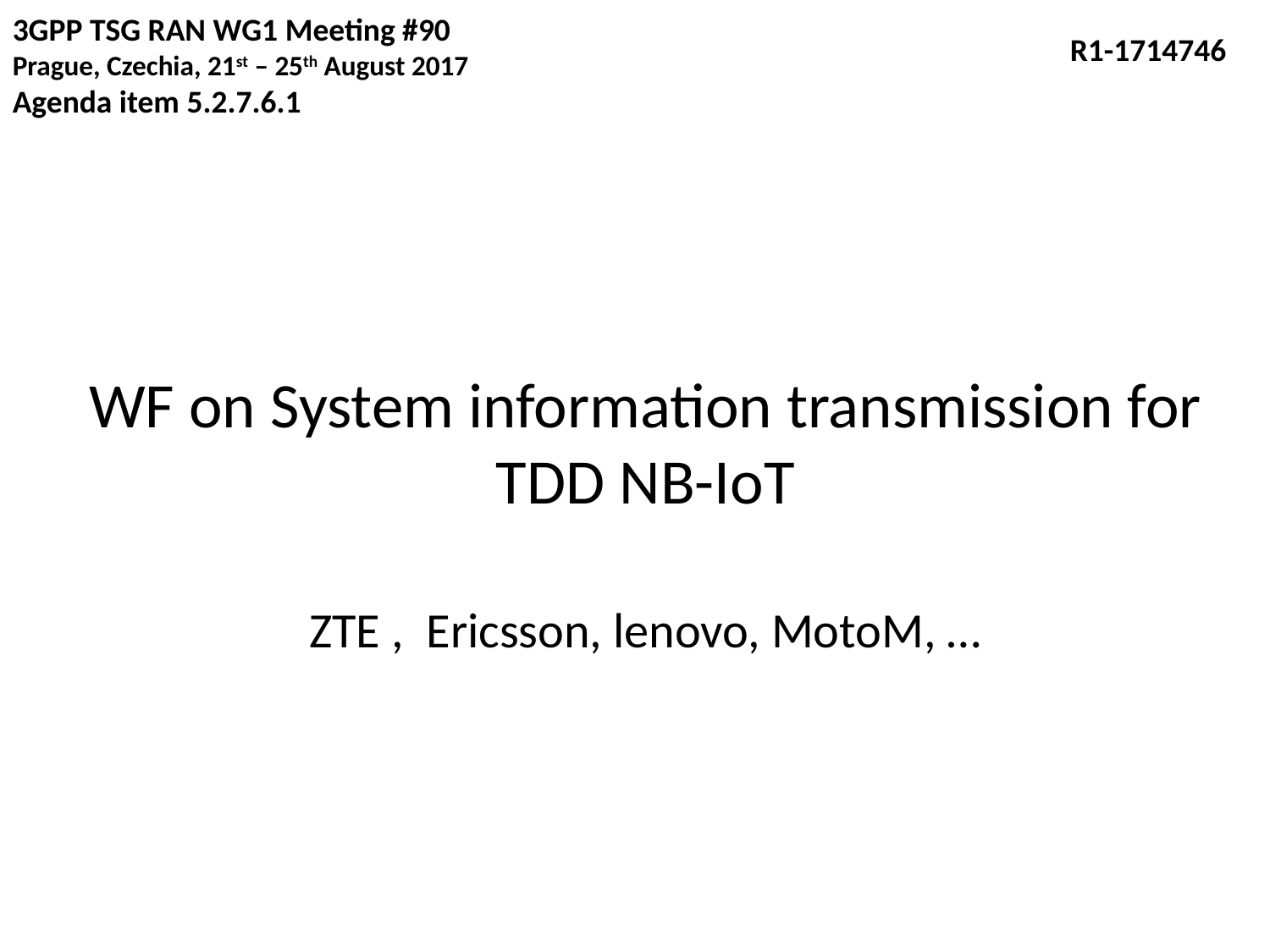

3GPP TSG RAN WG1 Meeting #90
Prague, Czechia, 21st – 25th August 2017
Agenda item 5.2.7.6.1
R1-1714746
# WF on System information transmission for TDD NB-IoT
ZTE ,  Ericsson, lenovo, MotoM, …